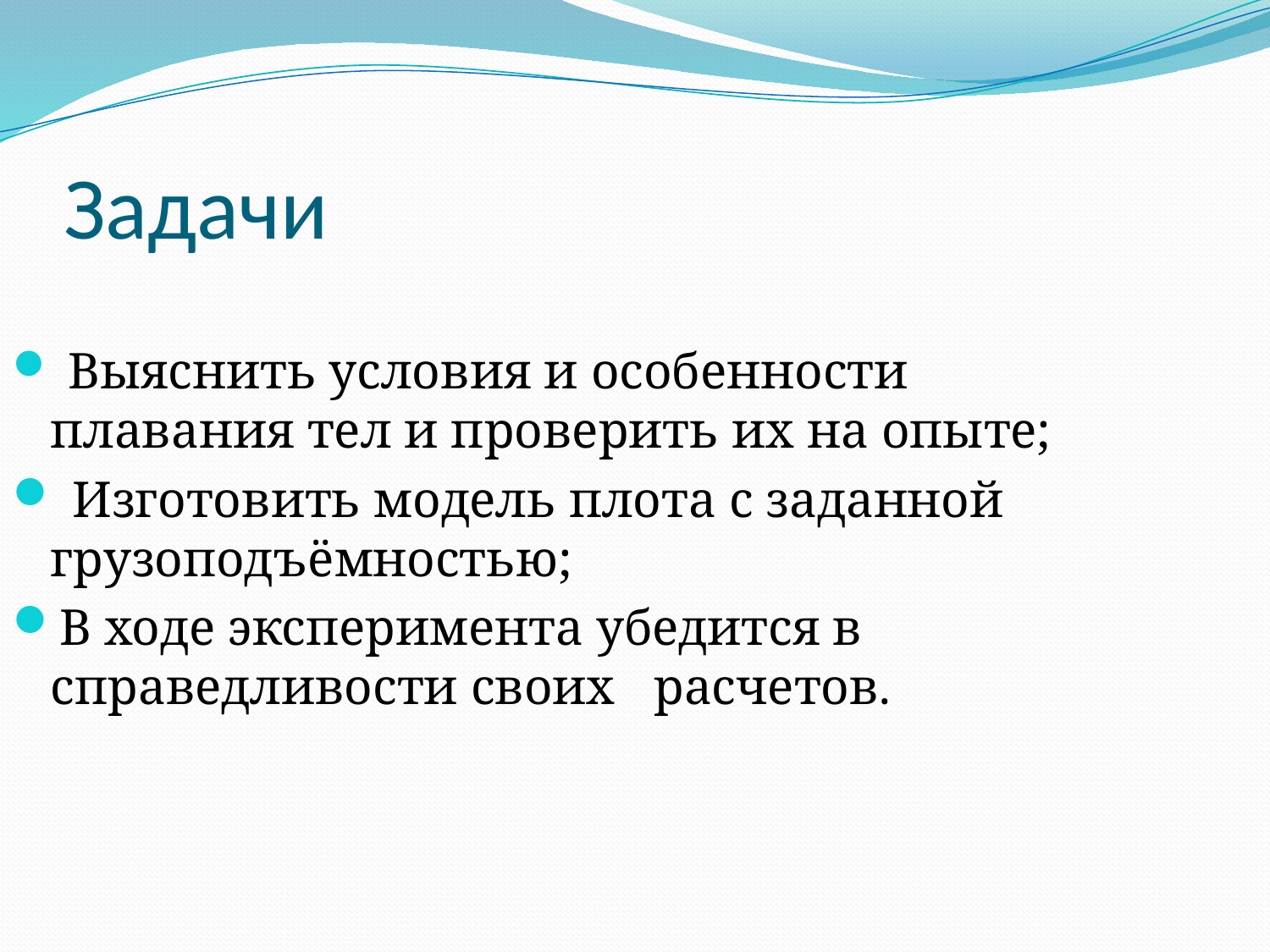

# Задачи

 Выяснить условия и особенности плавания тел и проверить их на опыте;
 Изготовить модель плота с заданной грузоподъёмностью;
В ходе эксперимента убедится в справедливости своих   расчетов.